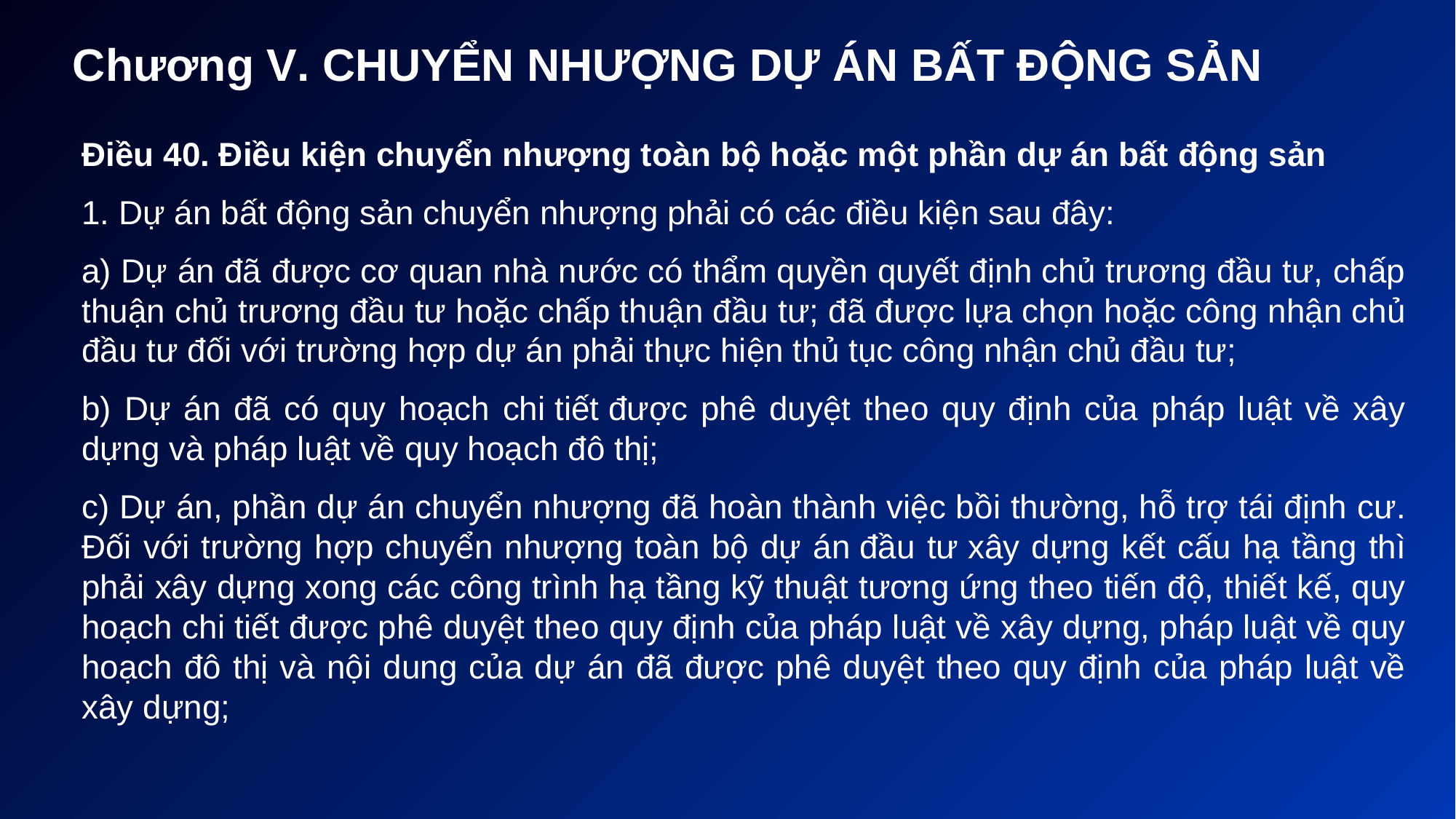

# Chương V. CHUYỂN NHƯỢNG DỰ ÁN BẤT ĐỘNG SẢN
Điều 40. Điều kiện chuyển nhượng toàn bộ hoặc một phần dự án bất động sản
1. Dự án bất động sản chuyển nhượng phải có các điều kiện sau đây:
a) Dự án đã được cơ quan nhà nước có thẩm quyền quyết định chủ trương đầu tư, chấp thuận chủ trương đầu tư hoặc chấp thuận đầu tư; đã được lựa chọn hoặc công nhận chủ đầu tư đối với trường hợp dự án phải thực hiện thủ tục công nhận chủ đầu tư;
b) Dự án đã có quy hoạch chi tiết được phê duyệt theo quy định của pháp luật về xây dựng và pháp luật về quy hoạch đô thị;
c) Dự án, phần dự án chuyển nhượng đã hoàn thành việc bồi thường, hỗ trợ tái định cư. Đối với trường hợp chuyển nhượng toàn bộ dự án đầu tư xây dựng kết cấu hạ tầng thì phải xây dựng xong các công trình hạ tầng kỹ thuật tương ứng theo tiến độ, thiết kế, quy hoạch chi tiết được phê duyệt theo quy định của pháp luật về xây dựng, pháp luật về quy hoạch đô thị và nội dung của dự án đã được phê duyệt theo quy định của pháp luật về xây dựng;